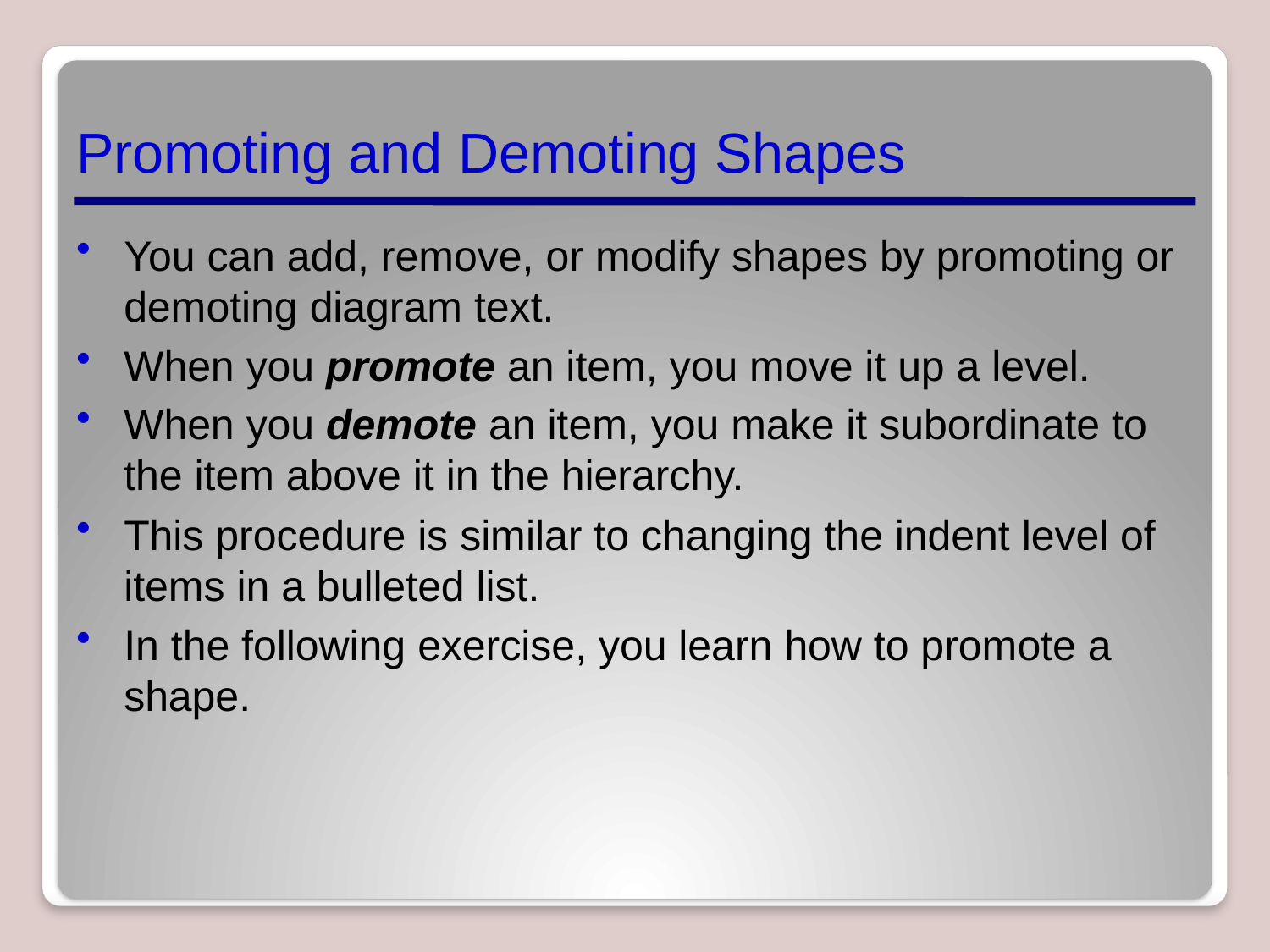

# Promoting and Demoting Shapes
You can add, remove, or modify shapes by promoting or demoting diagram text.
When you promote an item, you move it up a level.
When you demote an item, you make it subordinate to the item above it in the hierarchy.
This procedure is similar to changing the indent level of items in a bulleted list.
In the following exercise, you learn how to promote a shape.